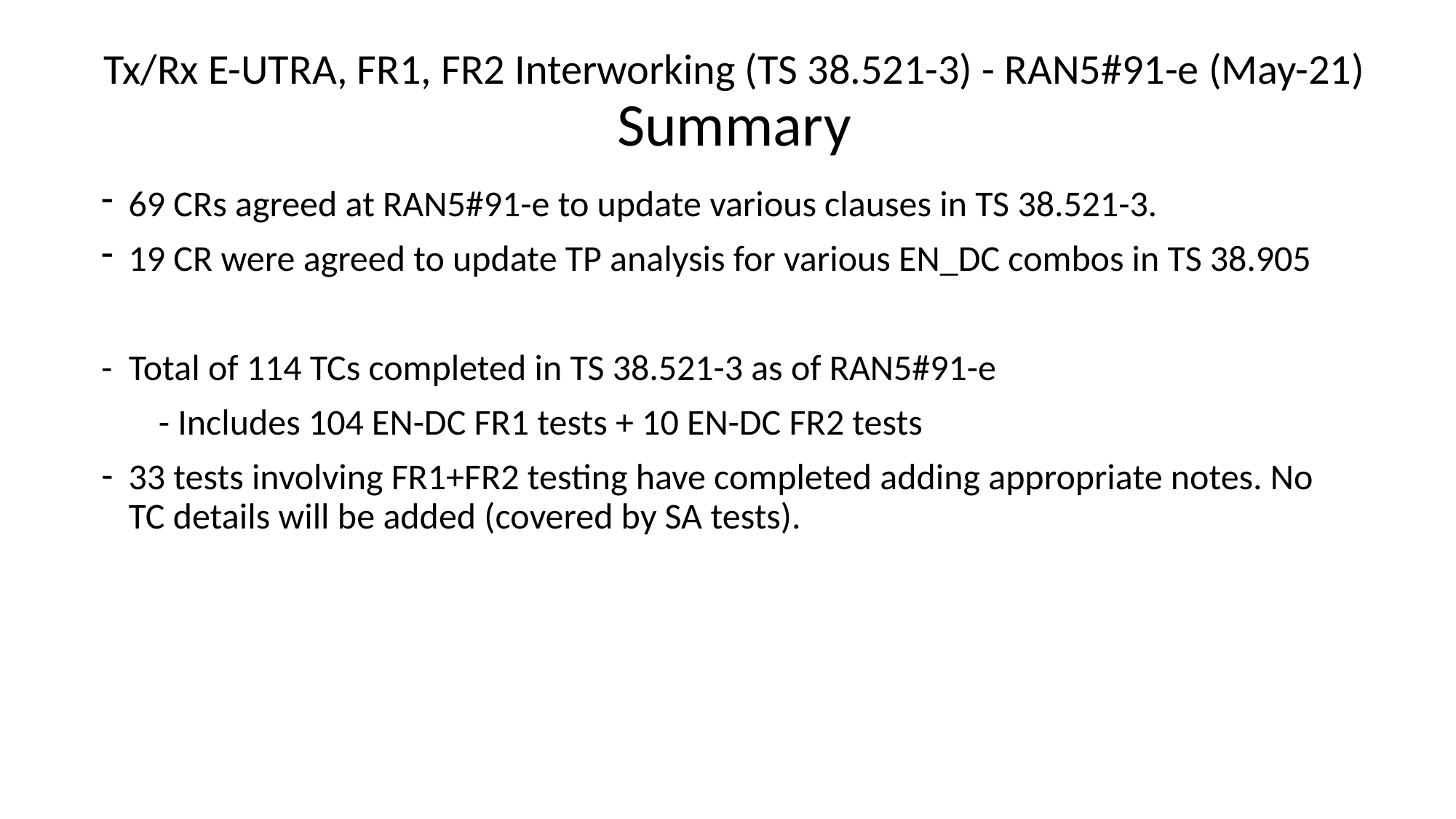

# Tx/Rx E-UTRA, FR1, FR2 Interworking (TS 38.521-3) - RAN5#91-e (May-21) Summary
69 CRs agreed at RAN5#91-e to update various clauses in TS 38.521-3.
19 CR were agreed to update TP analysis for various EN_DC combos in TS 38.905

-  Total of 114 TCs completed in TS 38.521-3 as of RAN5#91-e
       - Includes 104 EN-DC FR1 tests + 10 EN-DC FR2 tests
33 tests involving FR1+FR2 testing have completed adding appropriate notes. No TC details will be added (covered by SA tests).